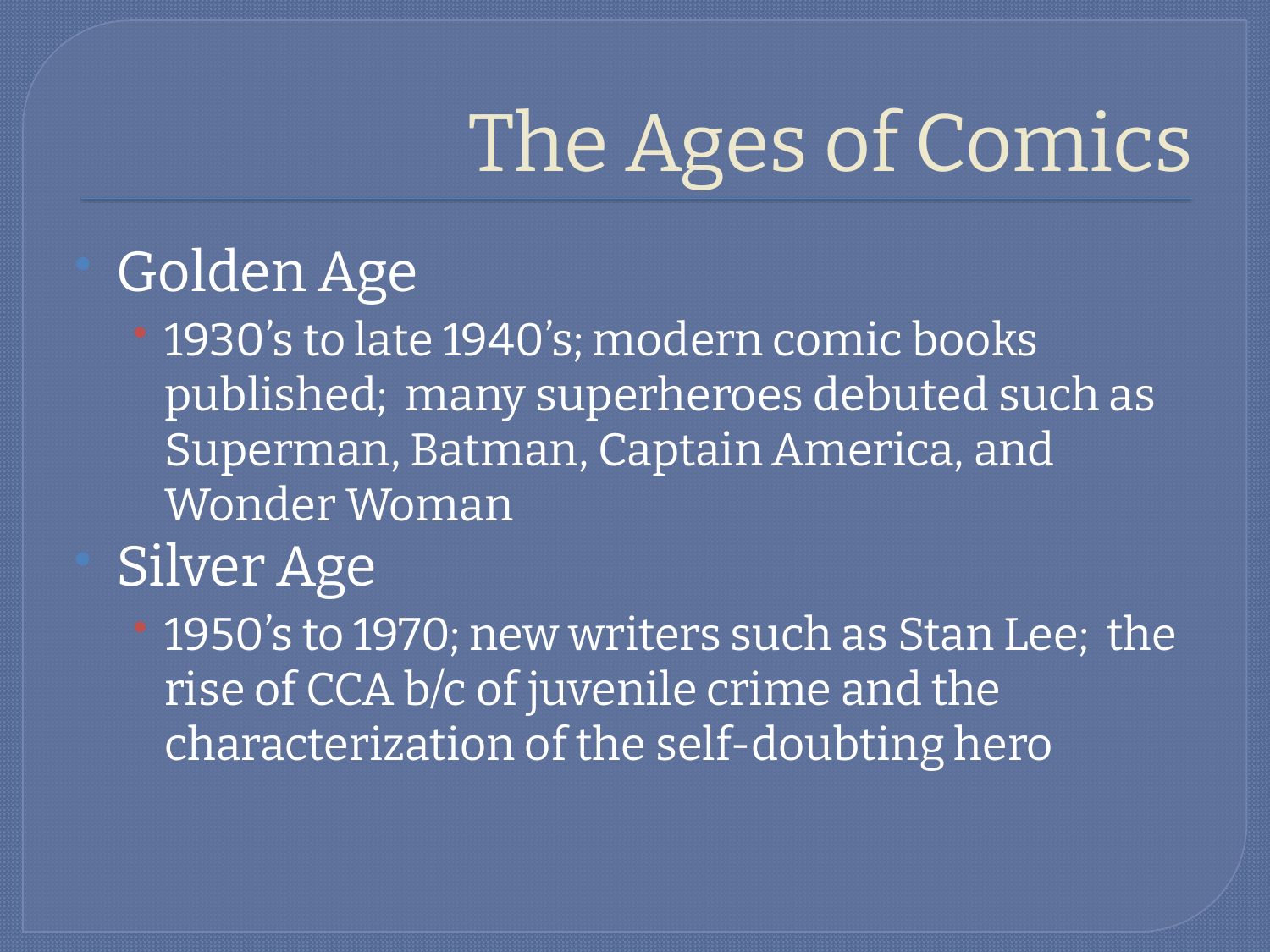

# The Ages of Comics
Golden Age
1930’s to late 1940’s; modern comic books published;  many superheroes debuted such as Superman, Batman, Captain America, and Wonder Woman
Silver Age
1950’s to 1970; new writers such as Stan Lee;  the rise of CCA b/c of juvenile crime and the characterization of the self-doubting hero